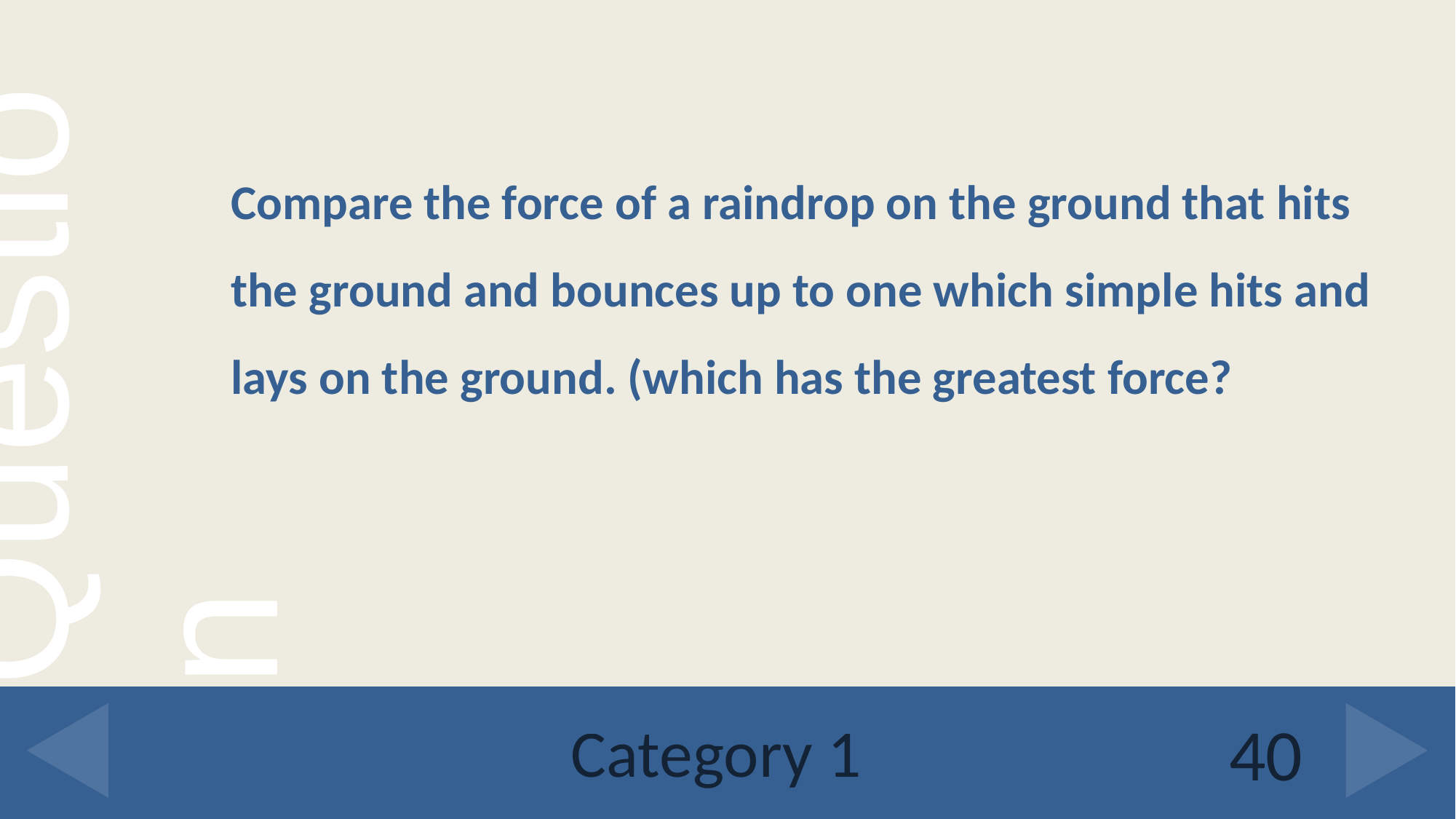

Compare the force of a raindrop on the ground that hits the ground and bounces up to one which simple hits and lays on the ground. (which has the greatest force?

# Category 1
40